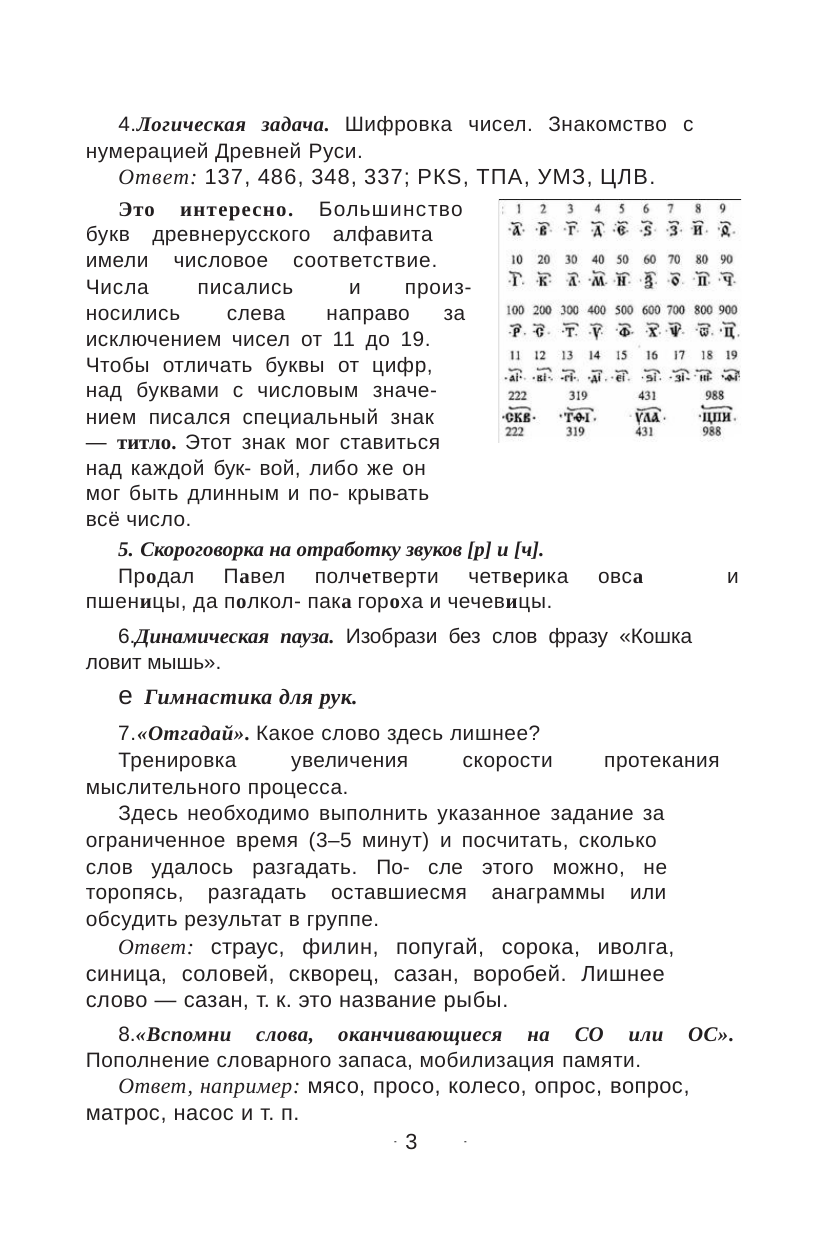

4.Логическая задача. Шифровка чисел. Знакомство с
нумерацией Древней Руси.
Определи
внимания
особенность
(умение
9.«Развитие
распределения
одновременно делать несколько дел).
внимания».
своего
Ответ: 137, 486, 348, 337; РКS, ТПА, УМЗ, ЦЛВ.
Это интересно. Большинство
букв древнерусского алфавита
имели числовое соответствие.
Запиши за ограниченное время по порядку числа от
1 до 10, од- новременно записывая их через чёрточку в
обратном порядке: 1–10; 2–9 и т. д. Подсчитай
количество ошибок.

Числа
носились
писались
слева
и
произ-
направо за
10.
«Установление
причинно-следственных
связей».
исключением чисел от 11 до 19.
Чтобы отличать буквы от цифр,
над буквами с числовым значе-
нием писался специальный знак
— титло. Этот знак мог ставиться
над каждой бук- вой, либо же он
мог быть длинным и по- крывать
всё число.
Напиши в нуж- ном столбце, что является причиной, а что
следствиями.

ПРИЧИН
А
СЛЕДСТВИЯ
снегопад, катание на
коньках
зима
кашель, приём лекарств
переохлаждение
жара
5. Скороговорка на отработку звуков [р] и [ч].
Продал Павел полчетверти четверика овса
пшеницы, да полкол- пака гороха и чечевицы.
открытое окно, комары в
комнате
и
6.Динамическая пауза. Изобрази без слов фразу «Кошка
ловит мышь».
День 11
e Гимнастика для рук.
1. «Отгадай загадки».
Ответы: 1) дорожные знаки; 2) рельсы; 3) надувной
бассейн.
7.«Отгадай». Какое слово здесь лишнее?
Тренировка
увеличения
скорости
протекания
мыслительного процесса.
таблице». Тренировка
2.«Заполни пустое место
в
Здесь необходимо выполнить указанное задание за
ограниченное время (3–5 минут) и посчитать, сколько
слов удалось разгадать. По- сле этого можно, не
торопясь, разгадать оставшиесмя анаграммы или
обсудить результат в группе.
пространствен-
закономерности.
Ответ: 6.
ного
мышления.
Поиск
В
столбце средняя фигура
—
результат
наложения нижнего и верхнего рисунков.
Ответ: страус, филин, попугай, сорока, иволга,
синица, соловей, скворец, сазан, воробей. Лишнее
слово — сазан, т. к. это название рыбы.
3. «Выберите утверждения, которые следуют из приведённых
дан- ных». Тренировка логического мышления, осознание
разницы между необходимыми
и
достаточными
8.«Вспомни слова, оканчивающиеся на СО или ОС».
Пополнение словарного запаса, мобилизация памяти.
Ответ, например: мясо, просо, колесо, опрос, вопрос,
матрос, насос и т. п.
условиями.
Ответ: 1.
Решение: дядя Саша > Мурзика >
Круглощека Маша > Кузи
3
3